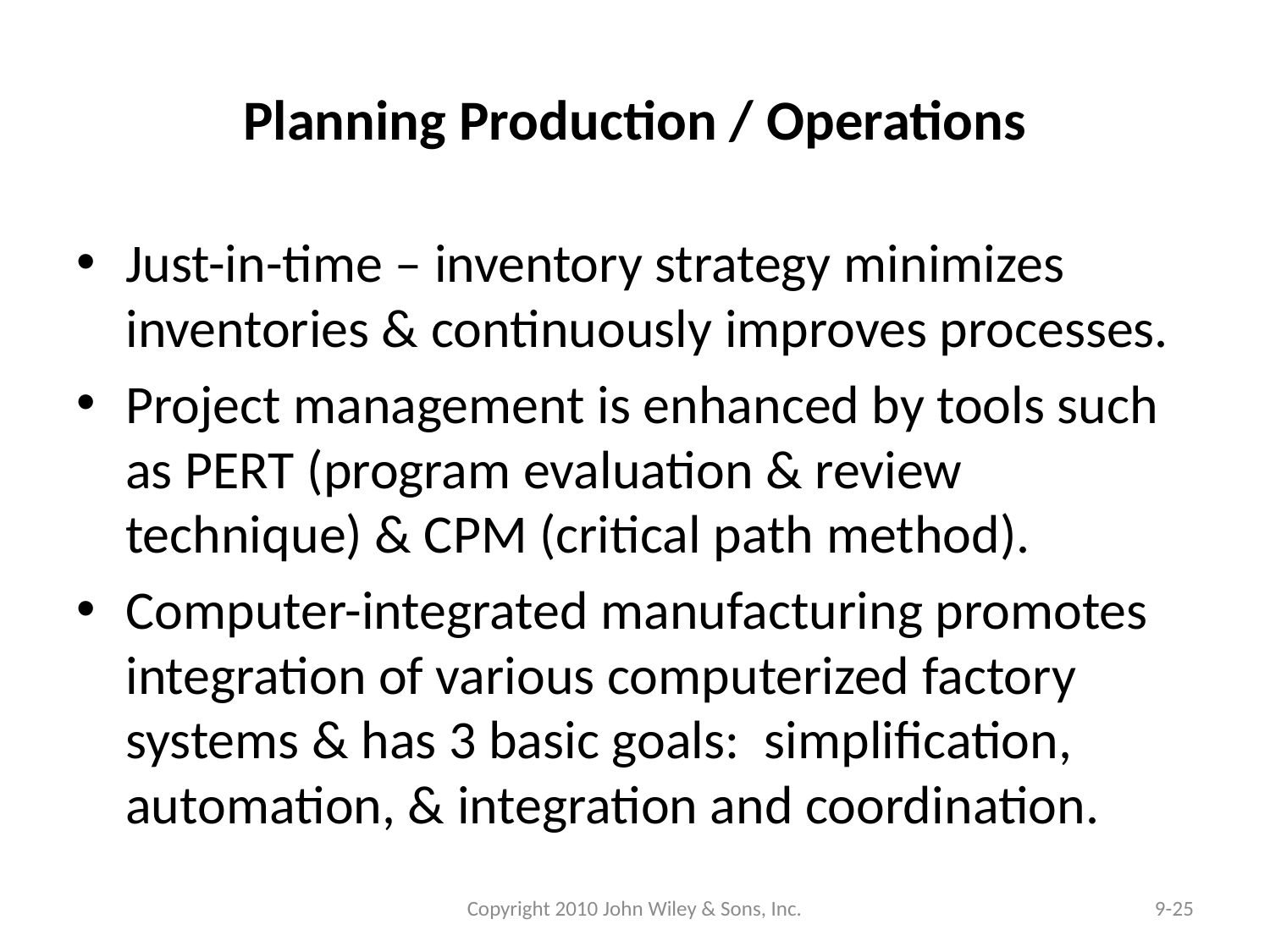

# Planning Production / Operations
Just-in-time – inventory strategy minimizes inventories & continuously improves processes.
Project management is enhanced by tools such as PERT (program evaluation & review technique) & CPM (critical path method).
Computer-integrated manufacturing promotes integration of various computerized factory systems & has 3 basic goals:  simplification, automation, & integration and coordination.
Copyright 2010 John Wiley & Sons, Inc.
9-25